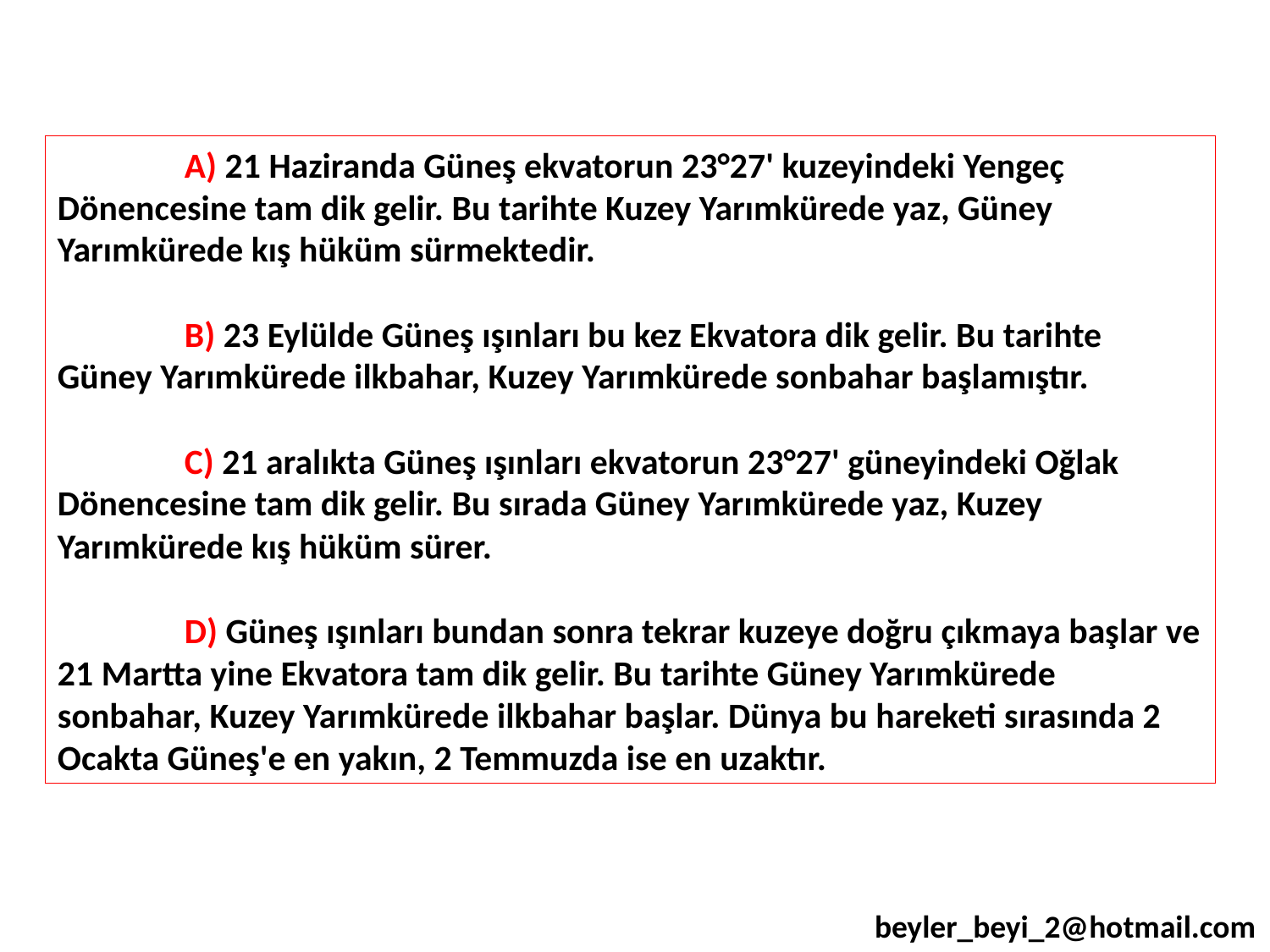

A) 21 Haziranda Güneş ekvatorun 23°27' kuzeyindeki Yengeç Dönencesine tam dik gelir. Bu tarihte Kuzey Yarımkürede yaz, Güney Yarımkürede kış hüküm sürmektedir.
	B) 23 Eylülde Güneş ışınları bu kez Ekvatora dik gelir. Bu tarihte Güney Yarımkürede ilkbahar, Kuzey Yarımkürede sonbahar başlamıştır.
	C) 21 aralıkta Güneş ışınları ekvatorun 23°27' güneyindeki Oğlak Dönencesine tam dik gelir. Bu sırada Güney Yarımkürede yaz, Kuzey Yarımkürede kış hüküm sürer.
	D) Güneş ışınları bundan sonra tekrar kuzeye doğru çıkmaya başlar ve 21 Martta yine Ekvatora tam dik gelir. Bu tarihte Güney Yarımkürede sonbahar, Kuzey Yarımkürede ilkbahar başlar. Dünya bu hareketi sırasında 2 Ocakta Güneş'e en yakın, 2 Temmuzda ise en uzaktır.
beyler_beyi_2@hotmail.com